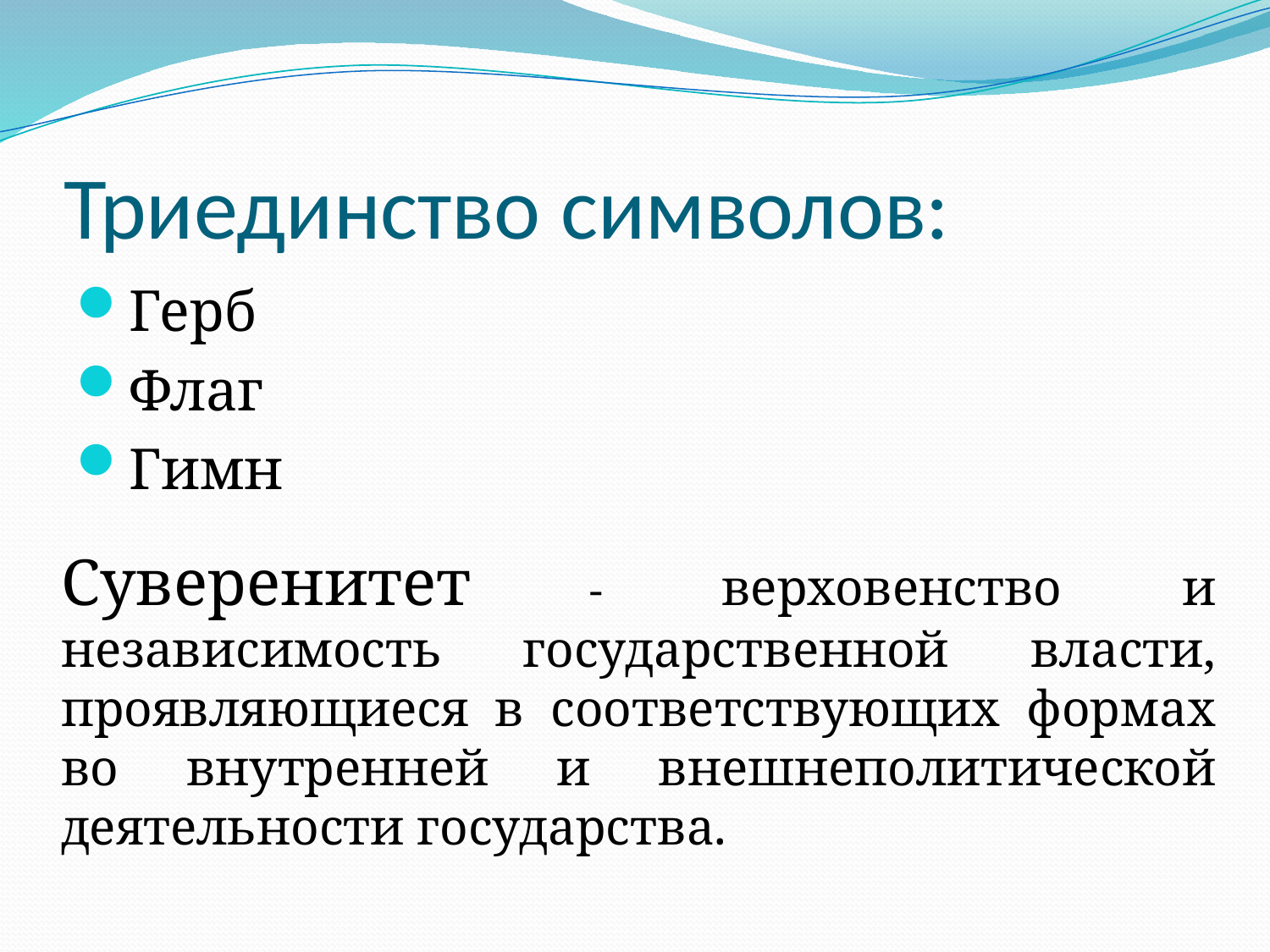

# Триединство символов:
Герб
Флаг
Гимн
Суверенитет - верховенство и независимость государственной власти, проявляющиеся в соответствующих формах во внутренней и внешнеполитической деятельности государства.